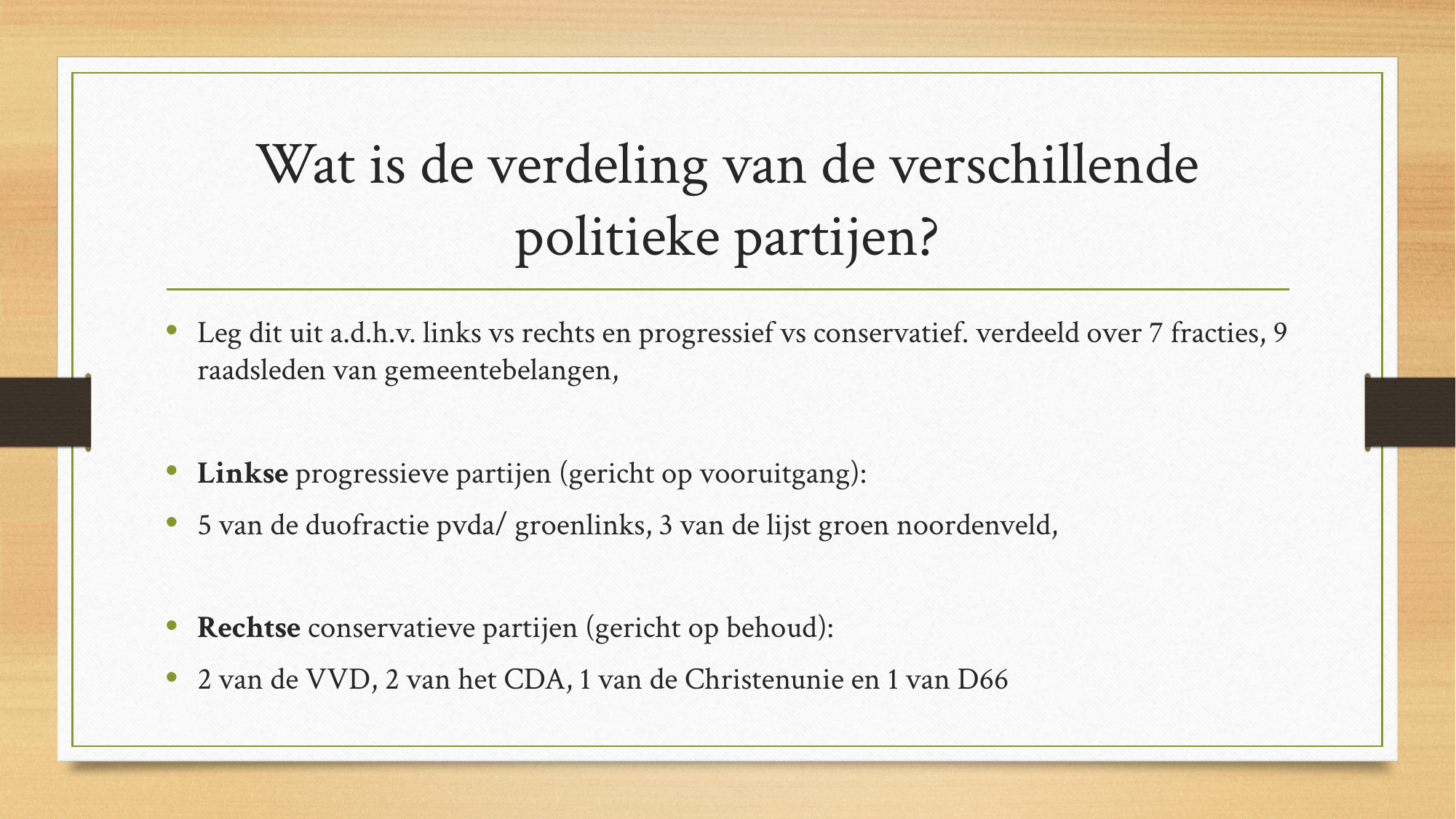

# Wat is de verdeling van de verschillende politieke partijen?
Leg dit uit a.d.h.v. links vs rechts en progressief vs conservatief. verdeeld over 7 fracties, 9 raadsleden van gemeentebelangen,

Linkse progressieve partijen (gericht op vooruitgang):
5 van de duofractie pvda/ groenlinks, 3 van de lijst groen noordenveld,

Rechtse conservatieve partijen (gericht op behoud):
2 van de VVD, 2 van het CDA, 1 van de Christenunie en 1 van D66